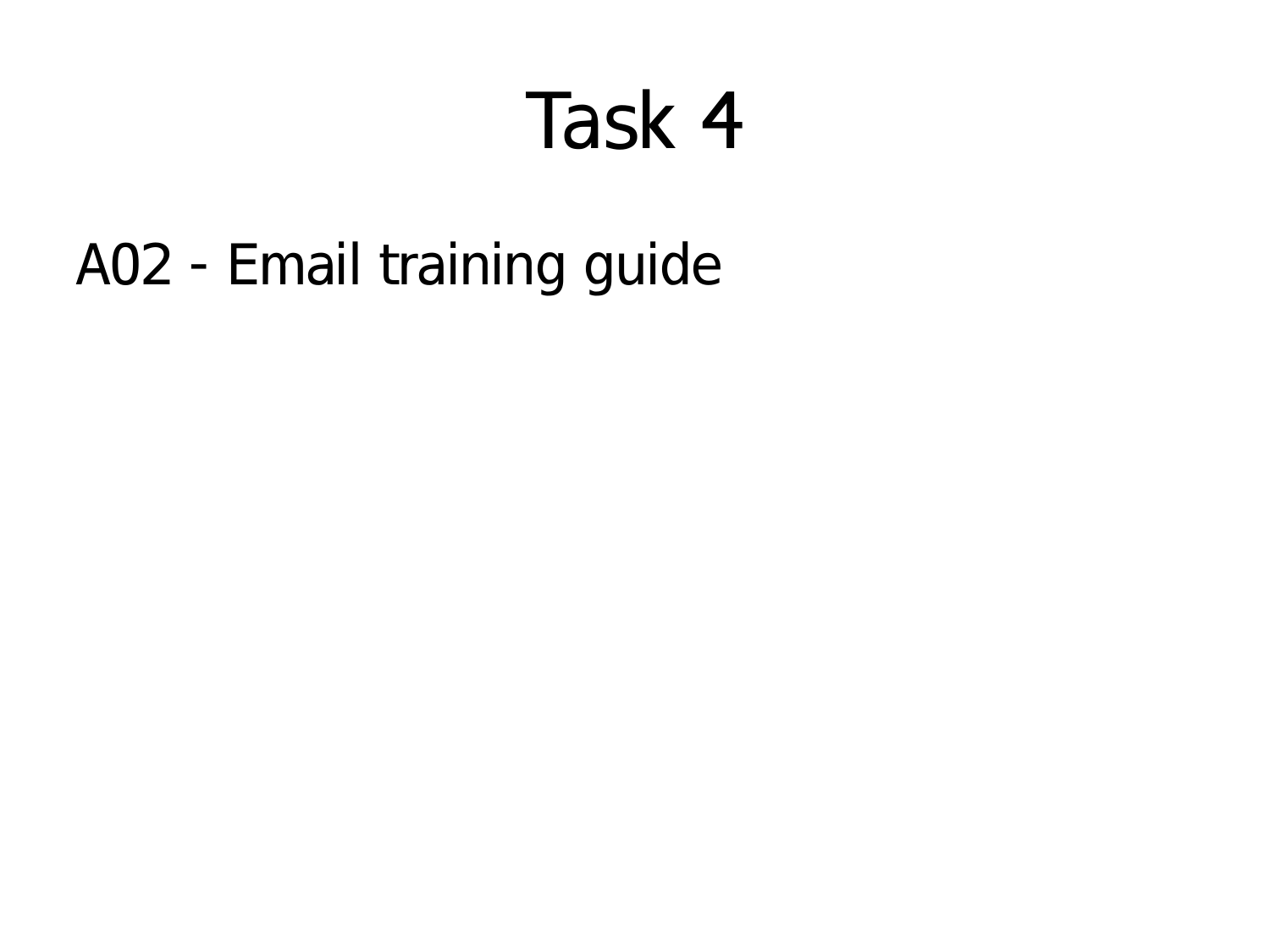

# Task 4
A02 - Email training guide